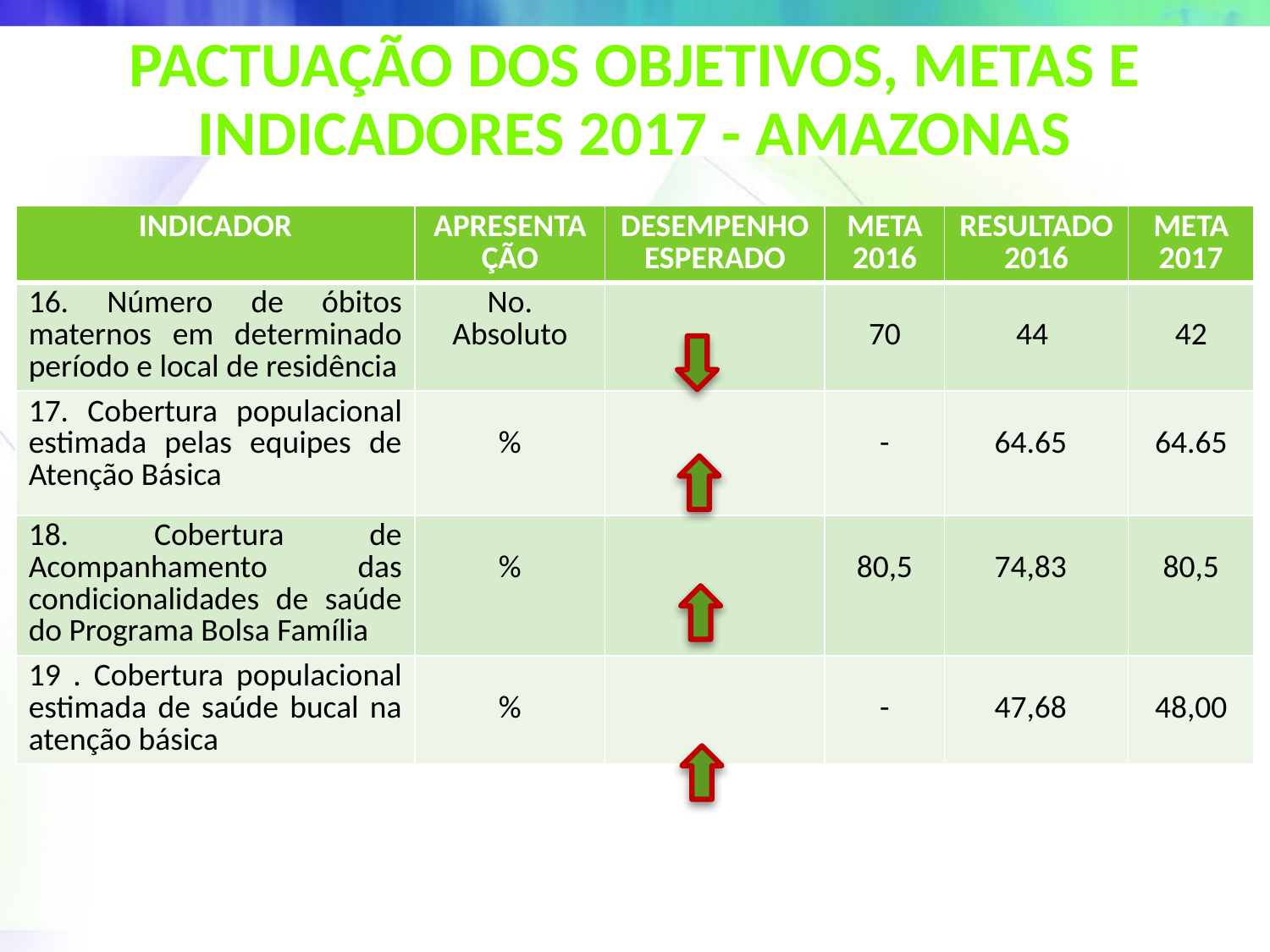

Pactuação dos Objetivos, Metas e Indicadores 2017 - amazonas
| INDICADOR | APRESENTAÇÃO | DESEMPENHO ESPERADO | META 2016 | RESULTADO 2016 | META 2017 |
| --- | --- | --- | --- | --- | --- |
| 16. Número de óbitos maternos em determinado período e local de residência | No. Absoluto |  | 70 | 44 | 42 |
| 17. Cobertura populacional estimada pelas equipes de Atenção Básica | % |  | - | 64.65 | 64.65 |
| 18. Cobertura de Acompanhamento das condicionalidades de saúde do Programa Bolsa Família | % |  | 80,5 | 74,83 | 80,5 |
| 19 . Cobertura populacional estimada de saúde bucal na atenção básica | % |  | - | 47,68 | 48,00 |